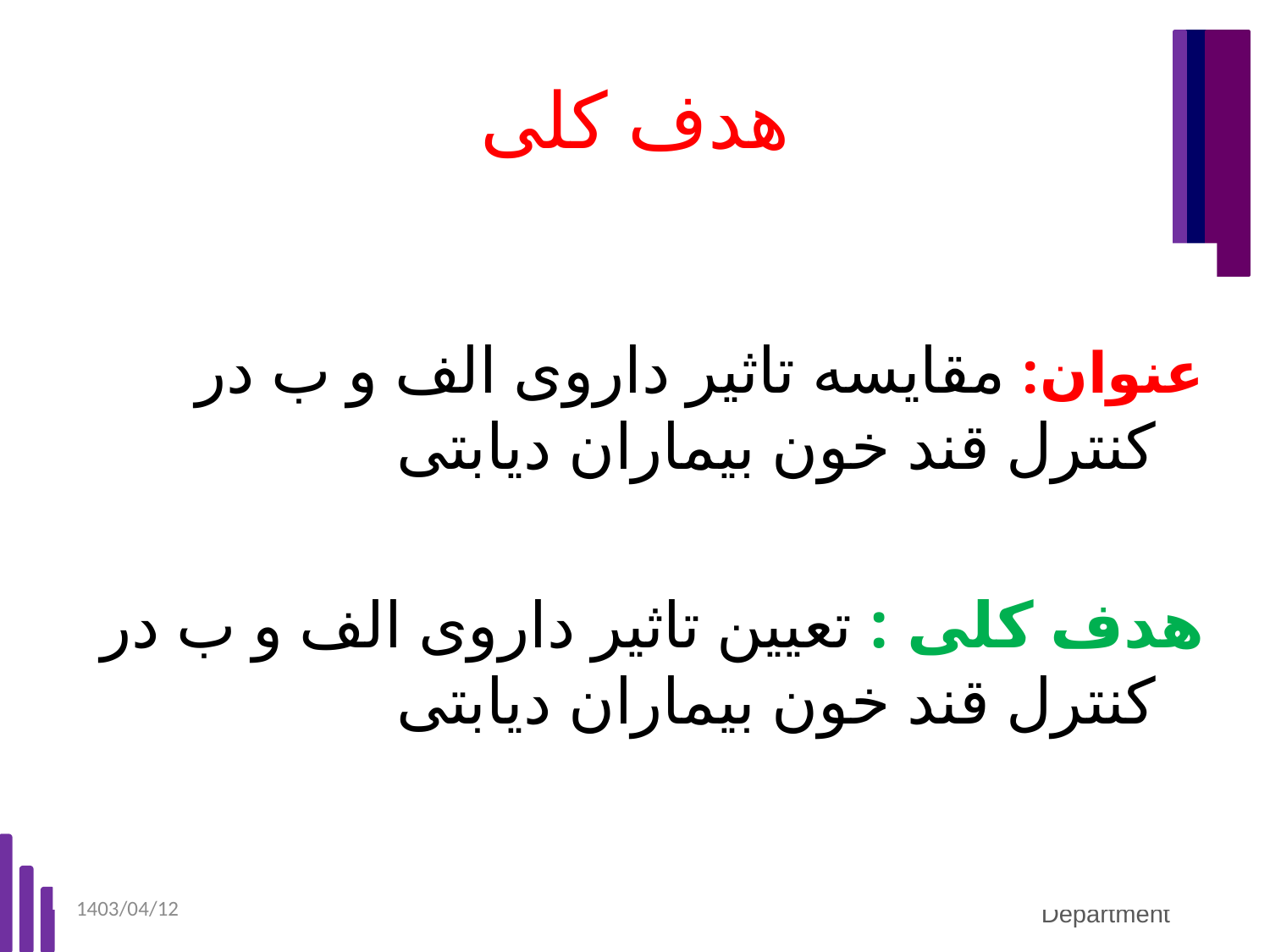

# هدف کلی

عنوان: مقایسه تاثیر داروی الف و ب در کنترل قند خون بیماران دیابتی

هدف کلی : تعیین تاثیر داروی الف و ب در کنترل قند خون بیماران دیابتی

1403/04/12